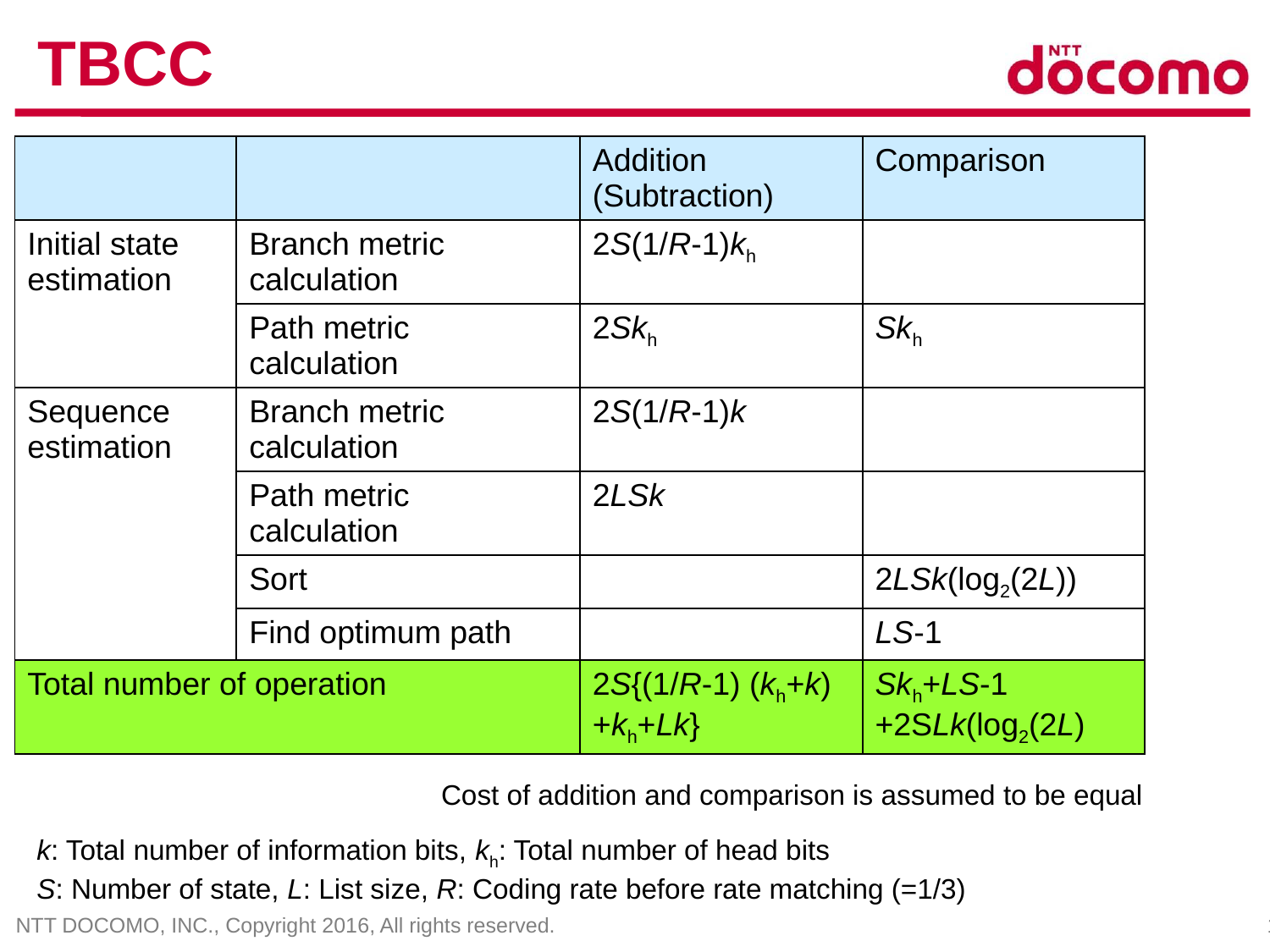

# TBCC
|  |  | Addition (Subtraction) | Comparison |
| --- | --- | --- | --- |
| Initial state estimation | Branch metric calculation | 2S(1/R-1)kh |  |
|  | Path metric calculation | 2Skh | Skh |
| Sequence estimation | Branch metric calculation | 2S(1/R-1)k |  |
|  | Path metric calculation | 2LSk |  |
|  | Sort |  | 2LSk(log2(2L)) |
|  | Find optimum path |  | LS-1 |
| Total number of operation |  | 2S{(1/R-1) (kh+k)+kh+Lk} | Skh+LS-1 +2SLk(log2(2L) |
Cost of addition and comparison is assumed to be equal
k: Total number of information bits, kh: Total number of head bits
S: Number of state, L: List size, R: Coding rate before rate matching (=1/3)